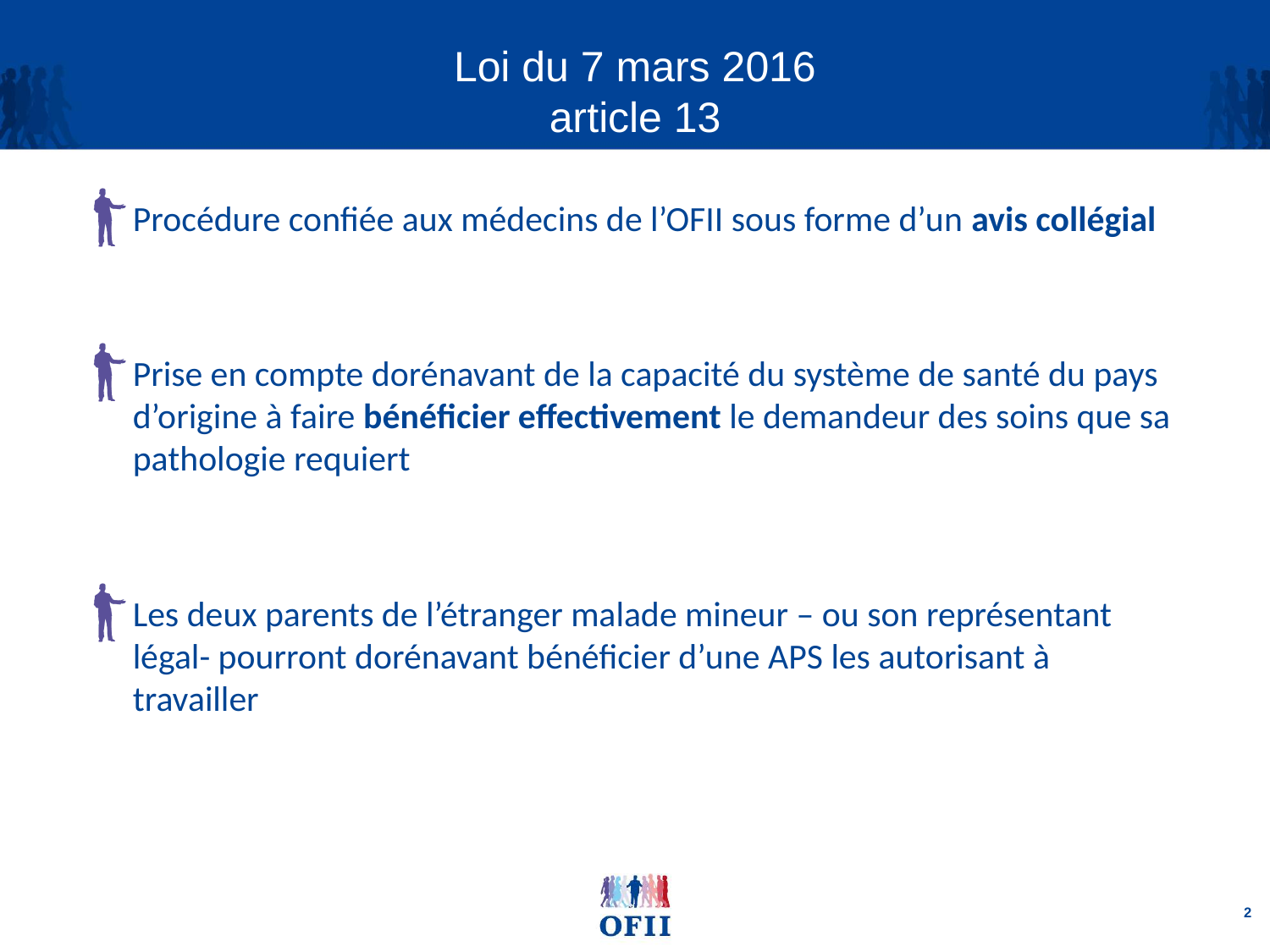

# Loi du 7 mars 2016 article 13
Procédure confiée aux médecins de l’OFII sous forme d’un avis collégial

Prise en compte dorénavant de la capacité du système de santé du pays d’origine à faire bénéficier effectivement le demandeur des soins que sa pathologie requiert

Les deux parents de l’étranger malade mineur – ou son représentant légal- pourront dorénavant bénéficier d’une APS les autorisant à travailler